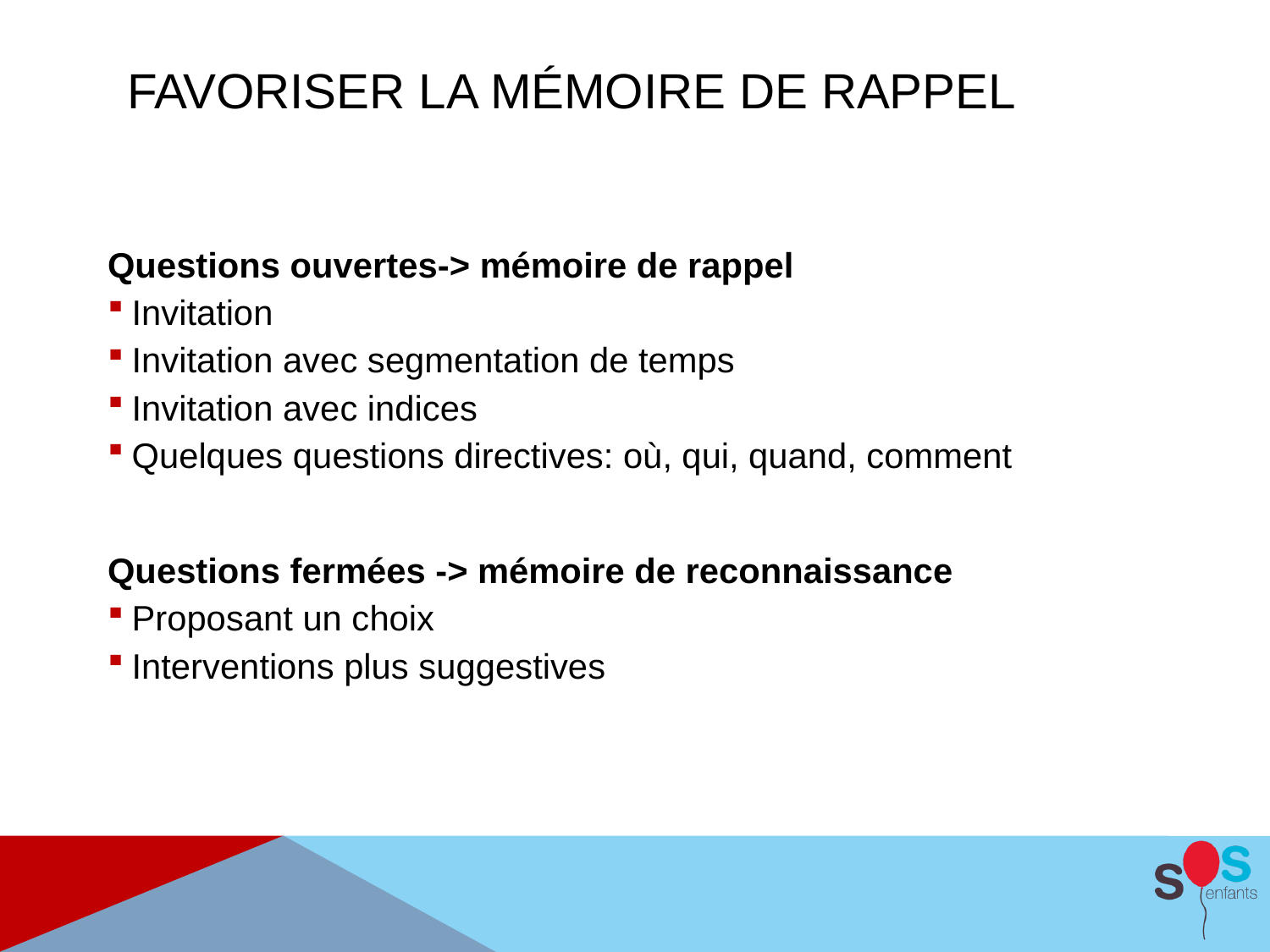

# Favoriser la mémoire de rappel
Questions ouvertes-> mémoire de rappel
Invitation
Invitation avec segmentation de temps
Invitation avec indices
Quelques questions directives: où, qui, quand, comment

Questions fermées -> mémoire de reconnaissance
Proposant un choix
Interventions plus suggestives